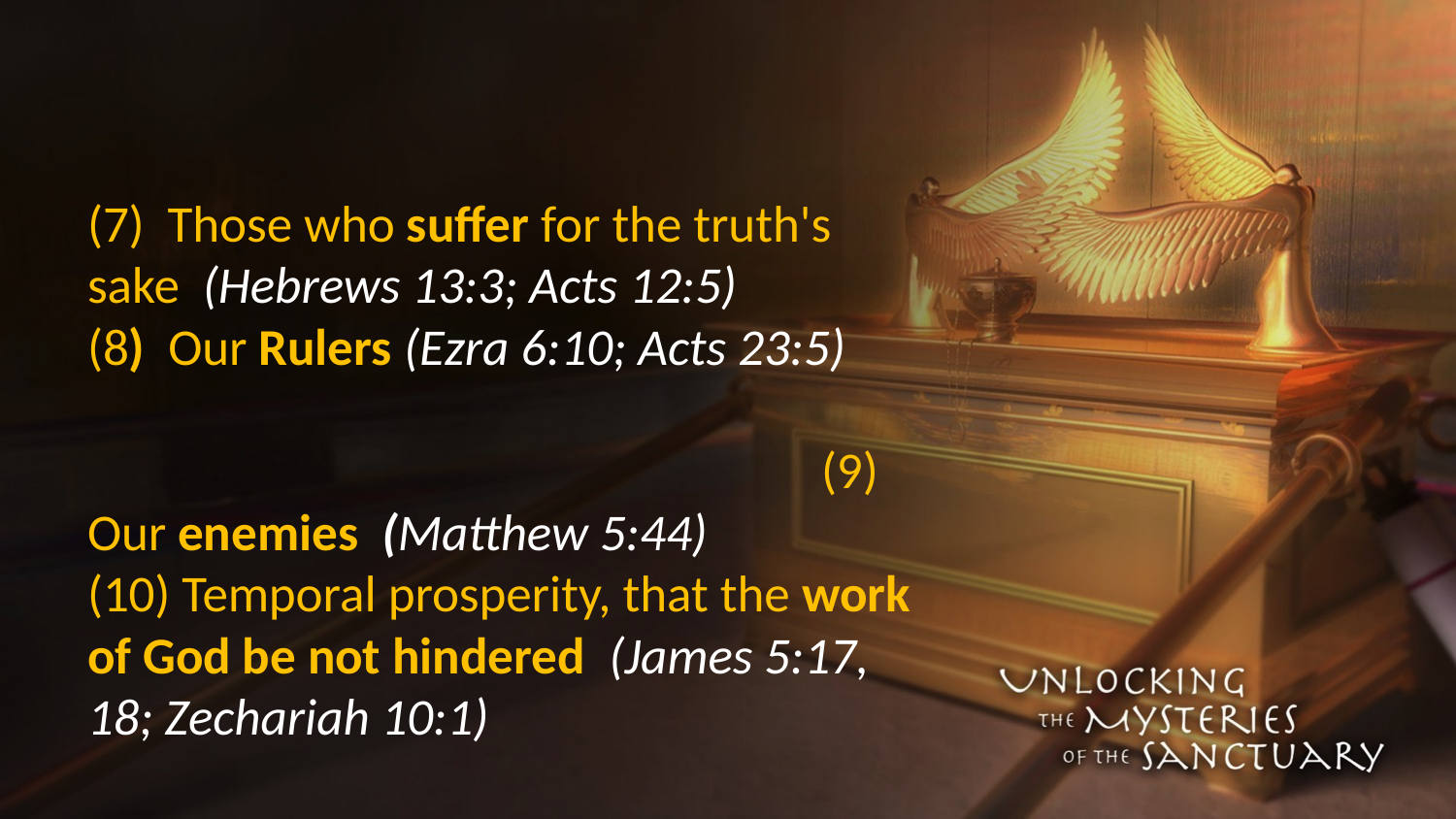

#

(7)  Those who suffer for the truth's sake  (Hebrews 13:3; Acts 12:5) 
(8)  Our Rulers (Ezra 6:10; Acts 23:5)                                                                                                                                              (9)  Our enemies  (Matthew 5:44)
(10) Temporal prosperity, that the work of God be not hindered  (James 5:17, 18; Zechariah 10:1)